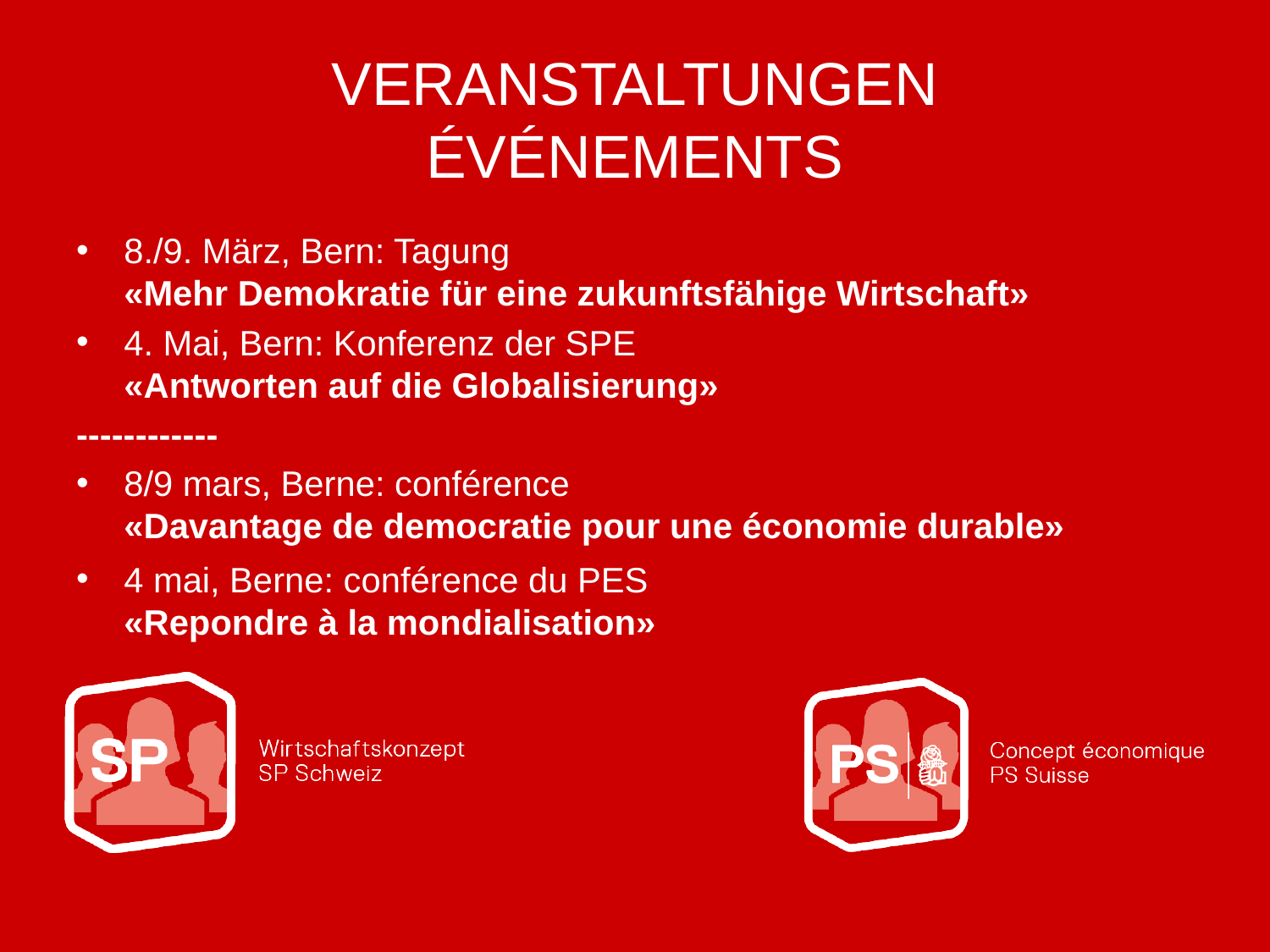

# VERANSTALTUNGEN ÉVÉNEMENTS
8./9. März, Bern: Tagung
«Mehr Demokratie für eine zukunftsfähige Wirtschaft»
4. Mai, Bern: Konferenz der SPE
«Antworten auf die Globalisierung»
------------
8/9 mars, Berne: conférence
«Davantage de democratie pour une économie durable»
4 mai, Berne: conférence du PES
«Repondre à la mondialisation»